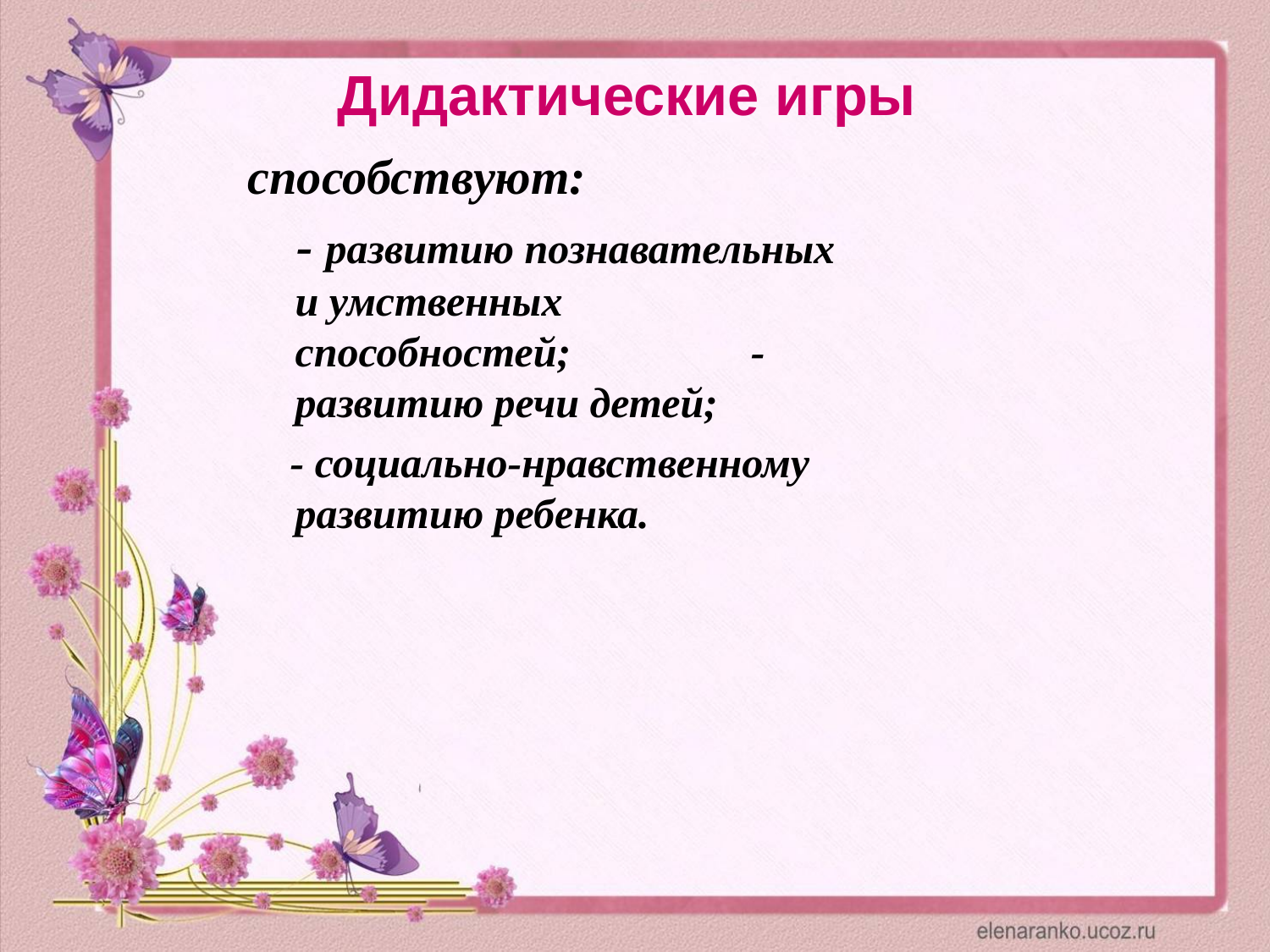

Дидактические игры
способствуют:
    - развитию познавательных и умственных способностей;                 - развитию речи детей;
    - социально-нравственному развитию ребенка.